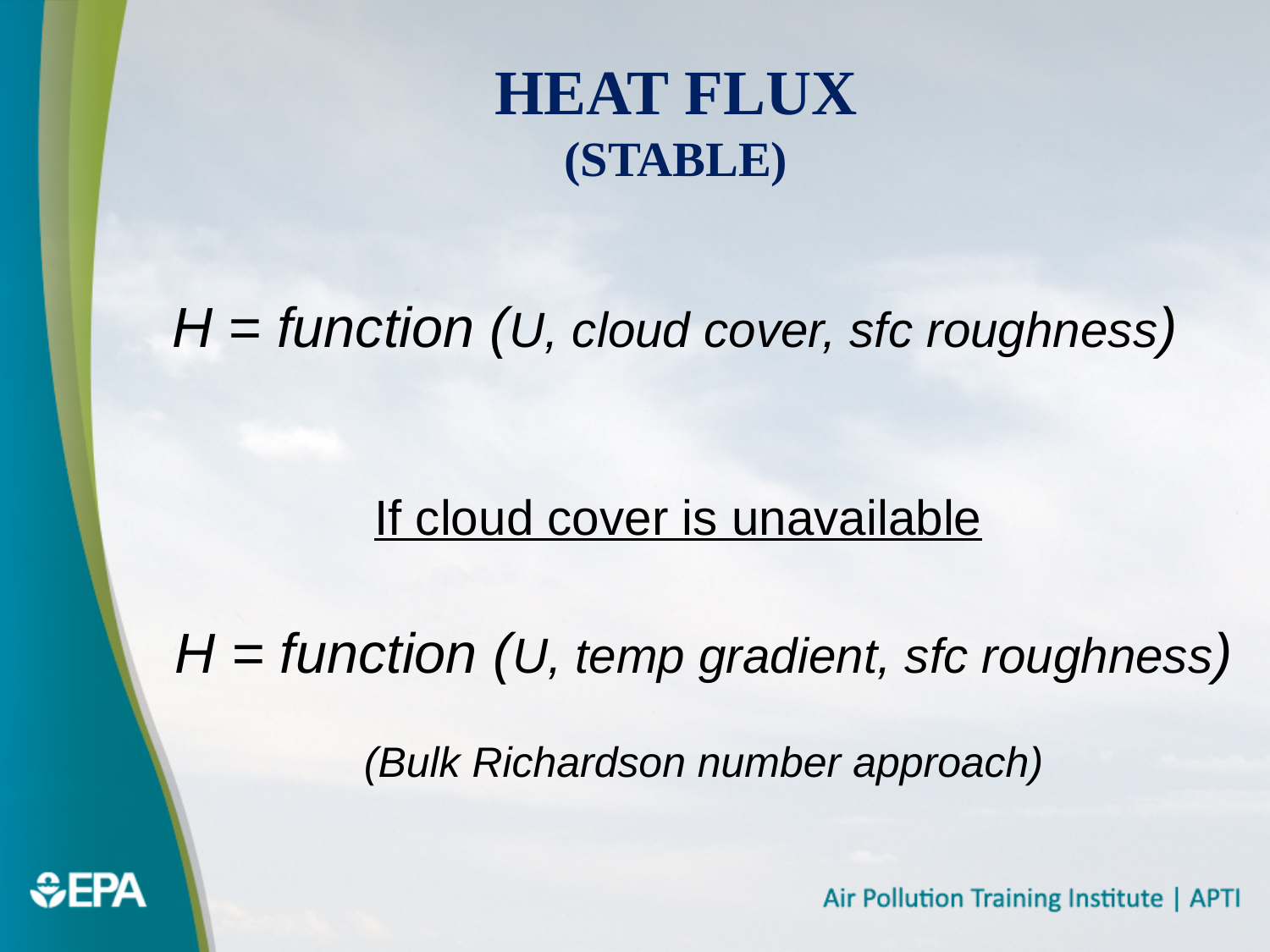

# Heat Flux (Stable)
H = function (U, cloud cover, sfc roughness)
If cloud cover is unavailable
H = function (U, temp gradient, sfc roughness)

(Bulk Richardson number approach)